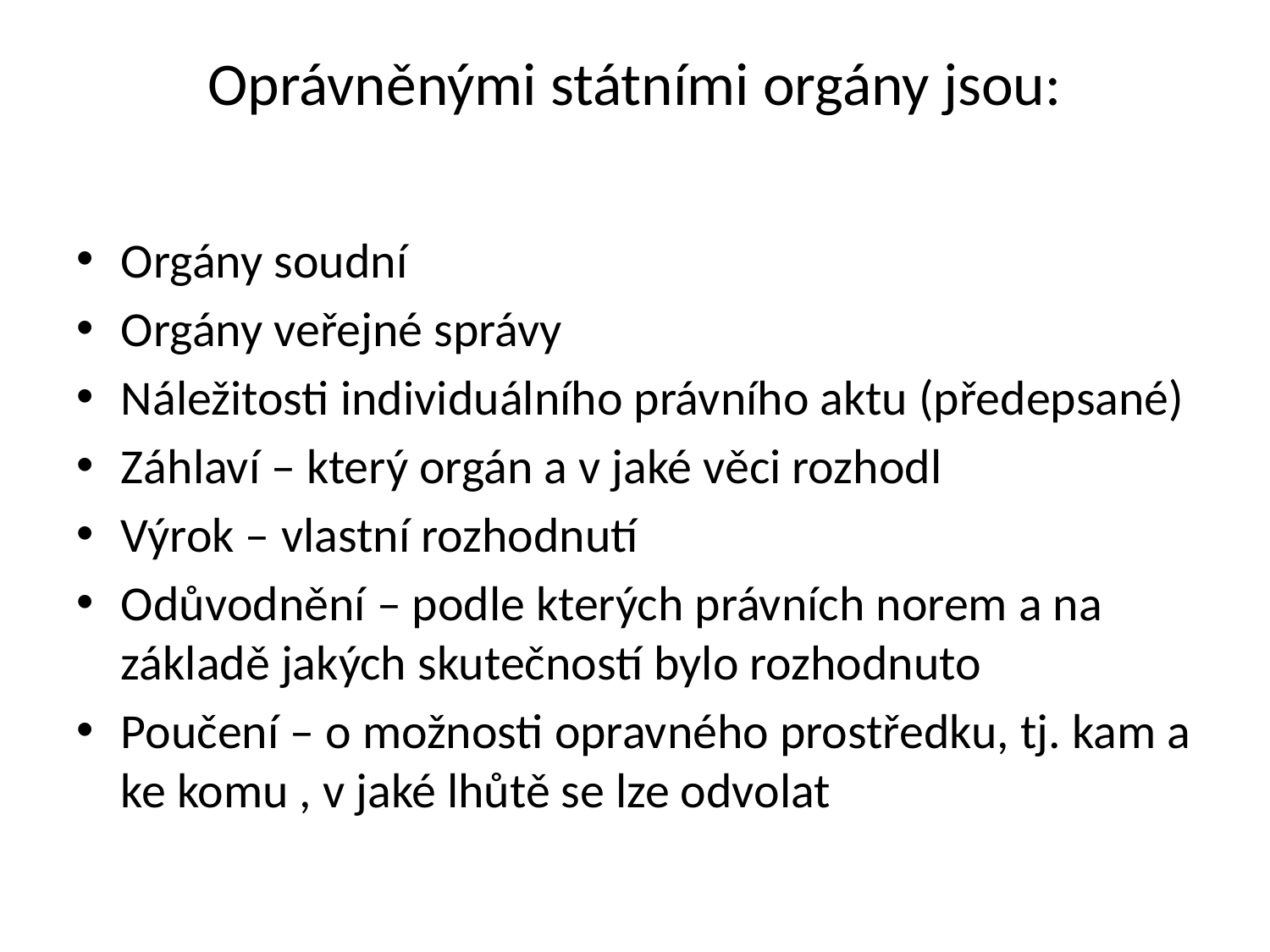

# Oprávněnými státními orgány jsou:
Orgány soudní
Orgány veřejné správy
Náležitosti individuálního právního aktu (předepsané)
Záhlaví – který orgán a v jaké věci rozhodl
Výrok – vlastní rozhodnutí
Odůvodnění – podle kterých právních norem a na základě jakých skutečností bylo rozhodnuto
Poučení – o možnosti opravného prostředku, tj. kam a ke komu , v jaké lhůtě se lze odvolat